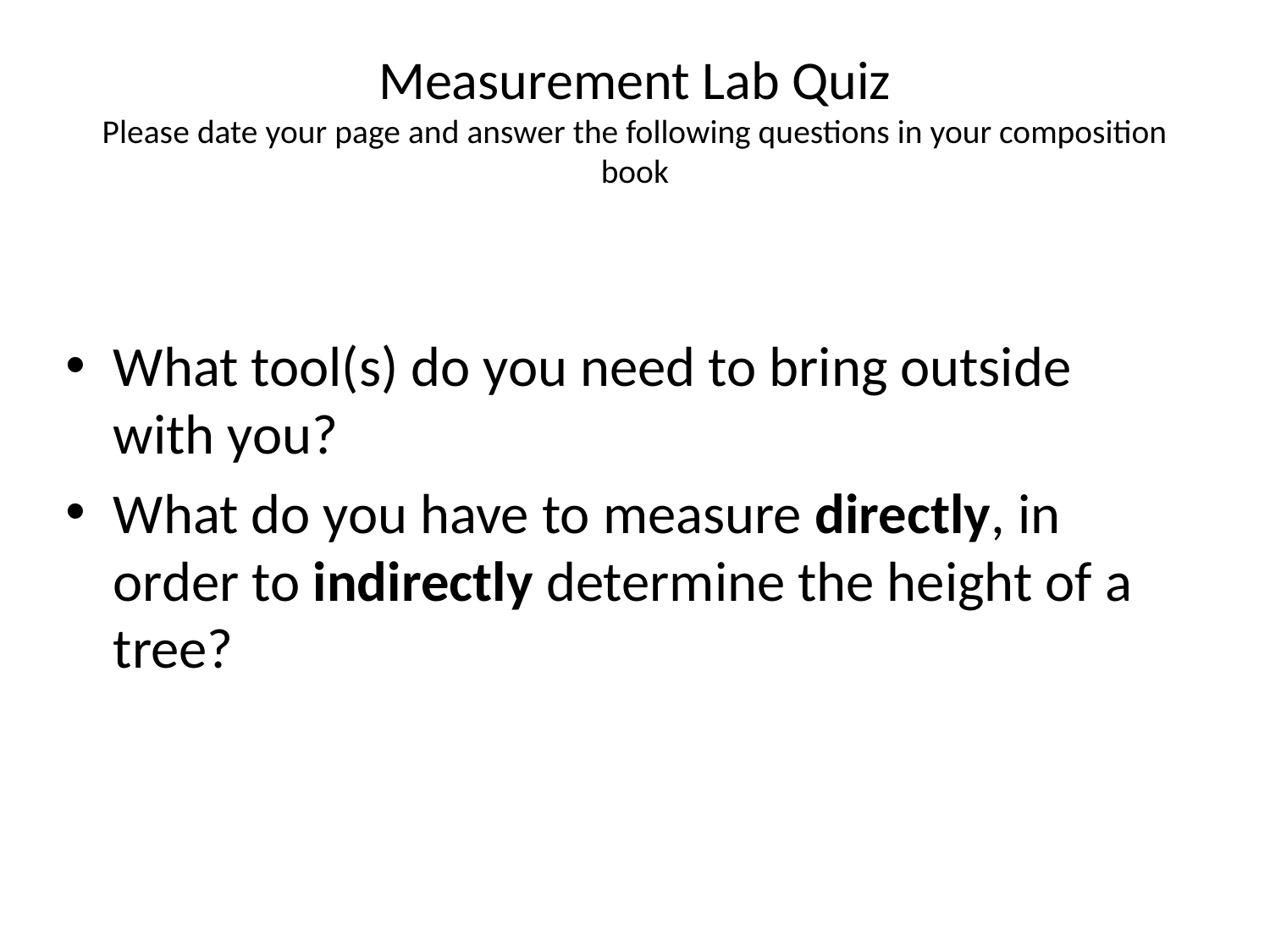

# Measurement Lab Quiz Please date your page and answer the following questions in your composition book
What tool(s) do you need to bring outside with you?
What do you have to measure directly, in order to indirectly determine the height of a tree?